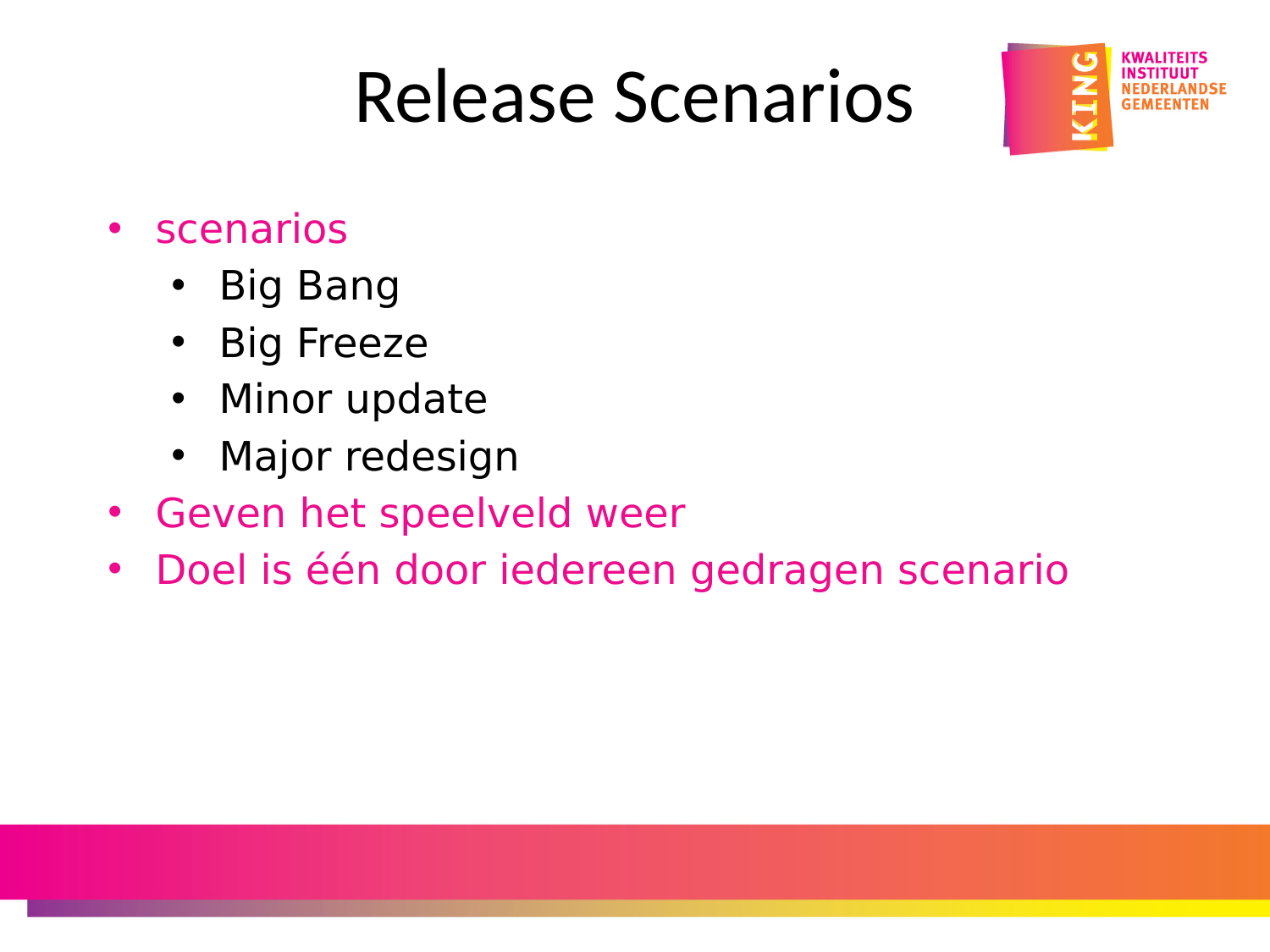

# Release Scenarios
scenarios
Big Bang
Big Freeze
Minor update
Major redesign
Geven het speelveld weer
Doel is één door iedereen gedragen scenario